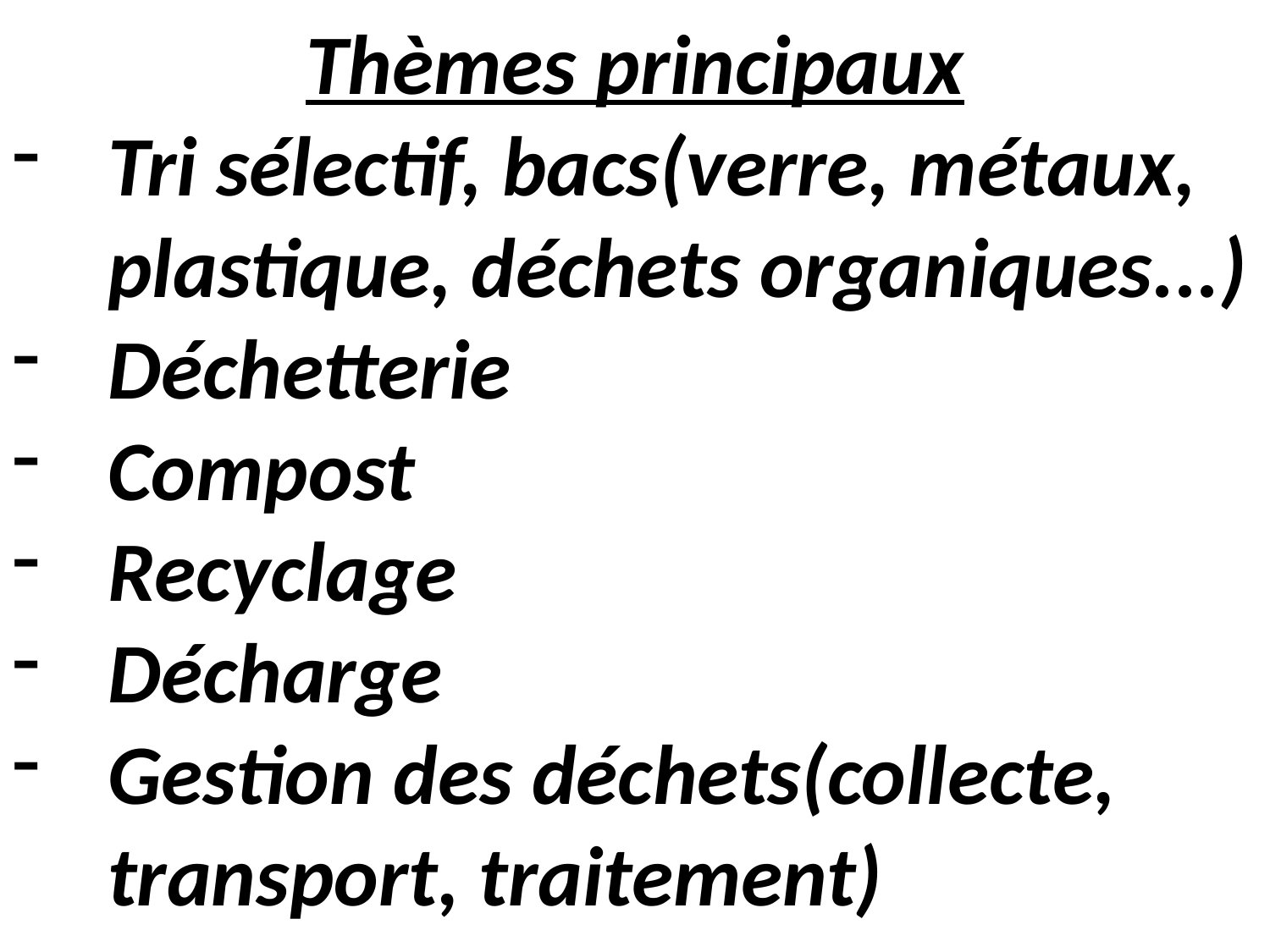

Thèmes principaux
Tri sélectif, bacs(verre, métaux, plastique, déchets organiques...)
Déchetterie
Compost
Recyclage
Décharge
Gestion des déchets(collecte, transport, traitement)